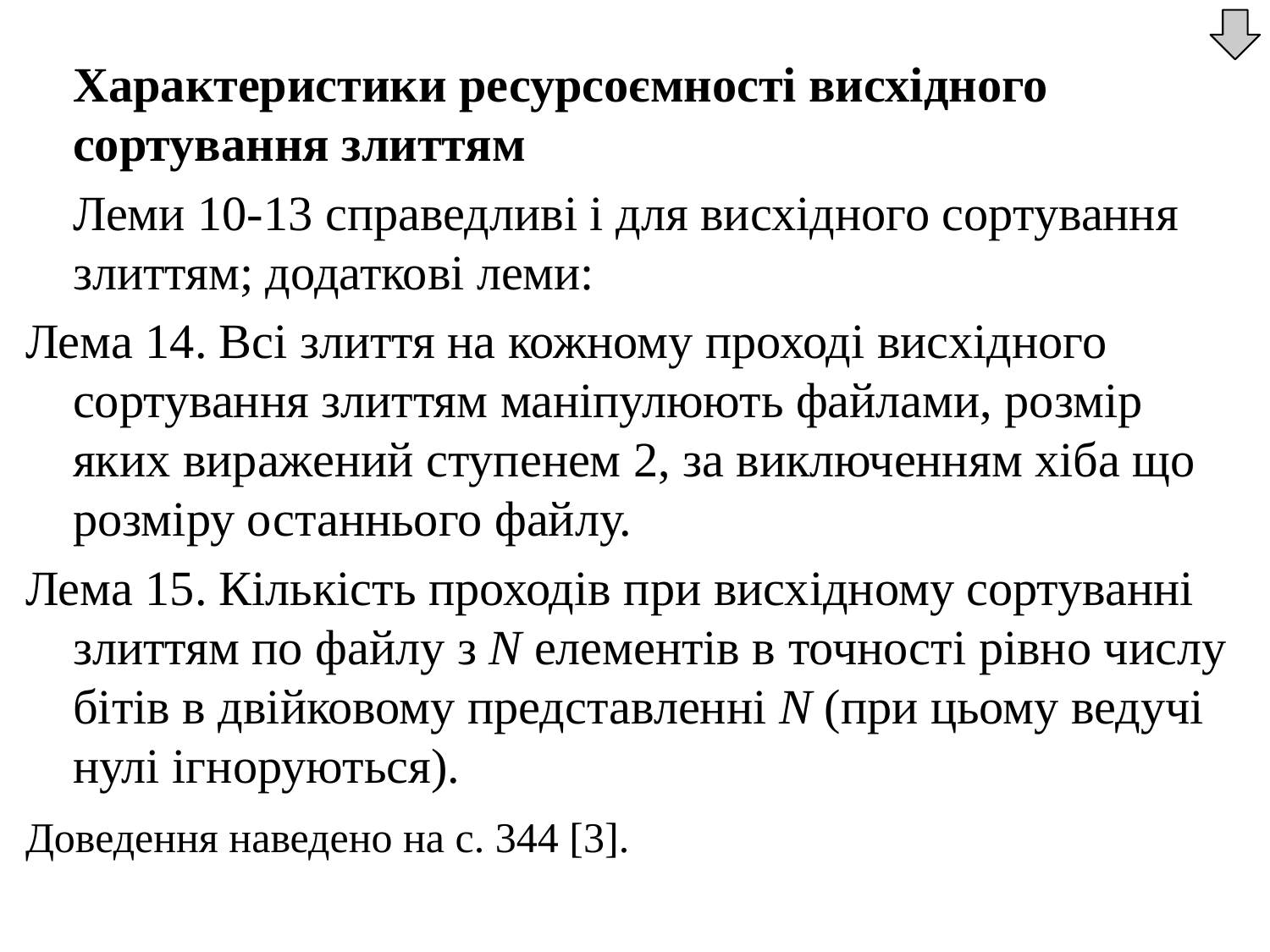

Характеристики ресурсоємності висхідного сортування злиттям
	Леми 10-13 справедливі і для висхідного сортування злиттям; додаткові леми:
Лема 14. Всі злиття на кожному проході висхідного сортування злиттям маніпулюють файлами, розмір яких виражений ступенем 2, за виключенням хіба що розміру останнього файлу.
Лема 15. Кількість проходів при висхідному сортуванні злиттям по файлу з N елементів в точності рівно числу бітів в двійковому представленні N (при цьому ведучі нулі ігноруються).
Доведення наведено на с. 344 [3].